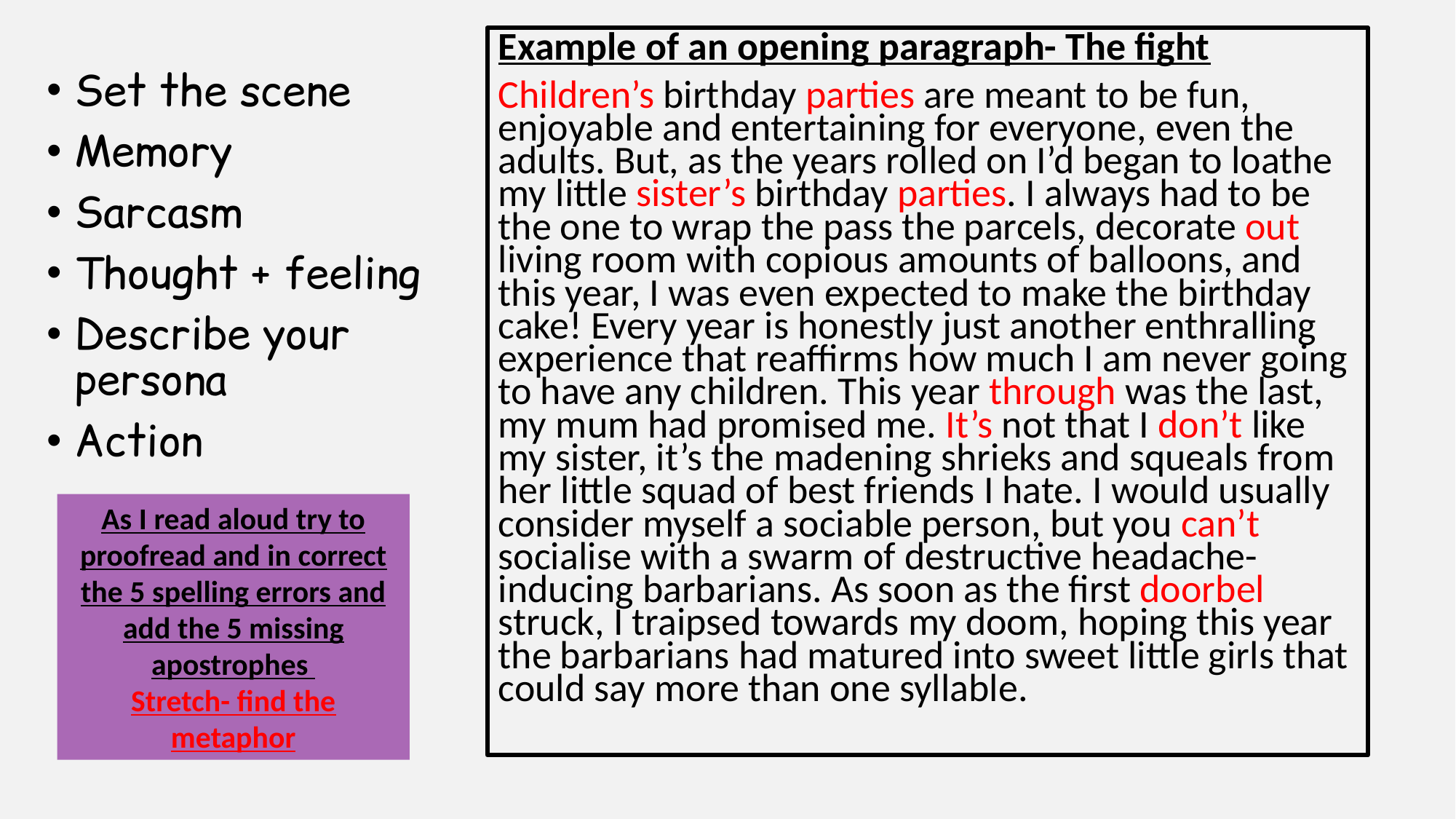

Example of an opening paragraph- The fight
Children’s birthday parties are meant to be fun, enjoyable and entertaining for everyone, even the adults. But, as the years rolled on I’d began to loathe my little sister’s birthday parties. I always had to be the one to wrap the pass the parcels, decorate out living room with copious amounts of balloons, and this year, I was even expected to make the birthday cake! Every year is honestly just another enthralling experience that reaffirms how much I am never going to have any children. This year through was the last, my mum had promised me. It’s not that I don’t like my sister, it’s the madening shrieks and squeals from her little squad of best friends I hate. I would usually consider myself a sociable person, but you can’t socialise with a swarm of destructive headache-inducing barbarians. As soon as the first doorbel struck, I traipsed towards my doom, hoping this year the barbarians had matured into sweet little girls that could say more than one syllable.

Set the scene
Memory
Sarcasm
Thought + feeling
Describe your persona
Action

As I read aloud try to
proofread and in correct the 5 spelling errors and add the 5 missing apostrophes
Stretch- find the metaphor